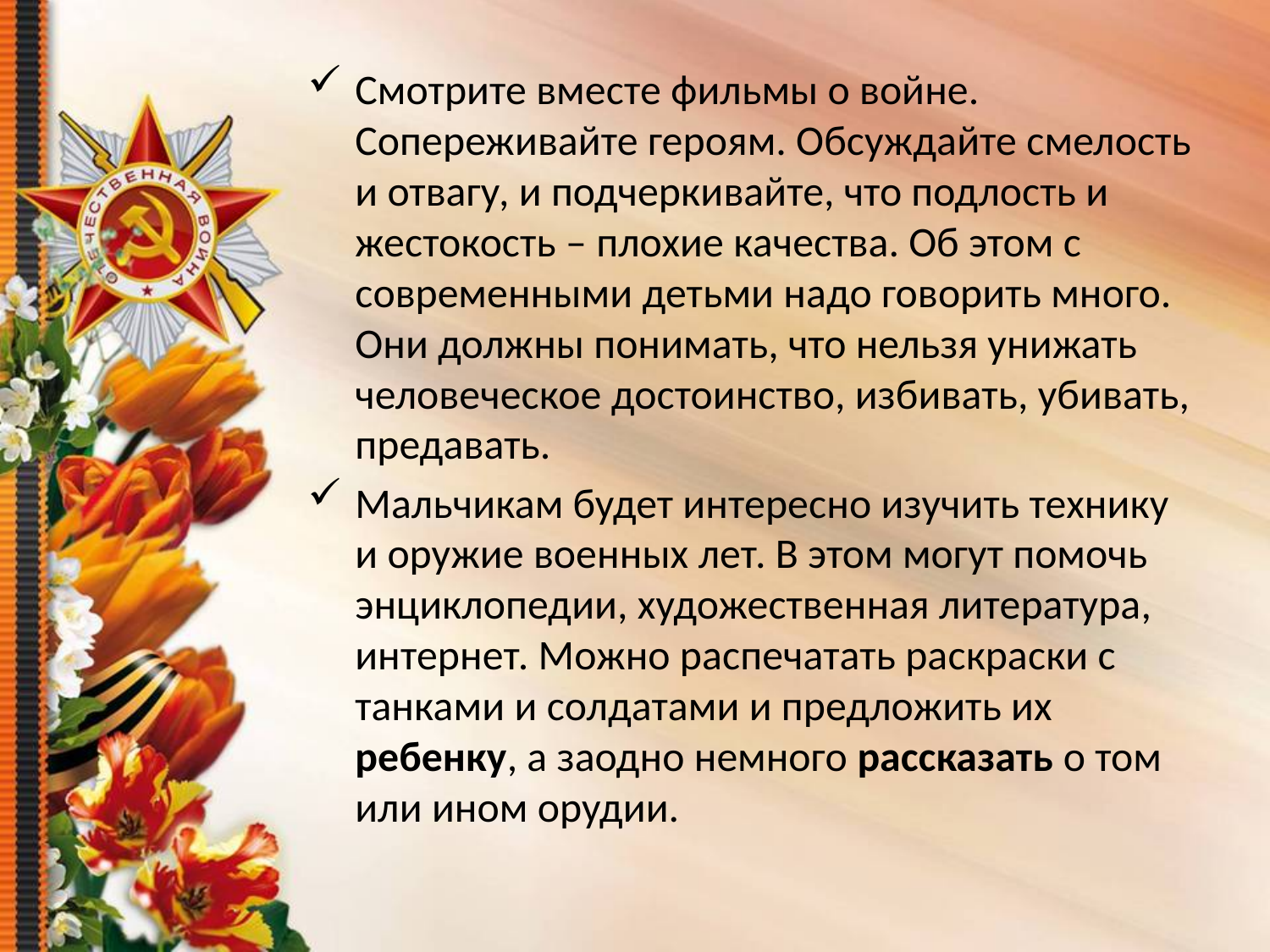

Смотрите вместе фильмы о войне. Сопереживайте героям. Обсуждайте смелость и отвагу, и подчеркивайте, что подлость и жестокость – плохие качества. Об этом с современными детьми надо говорить много. Они должны понимать, что нельзя унижать человеческое достоинство, избивать, убивать, предавать.
Мальчикам будет интересно изучить технику и оружие военных лет. В этом могут помочь энциклопедии, художественная литература, интернет. Можно распечатать раскраски с танками и солдатами и предложить их ребенку, а заодно немного рассказать о том или ином орудии.